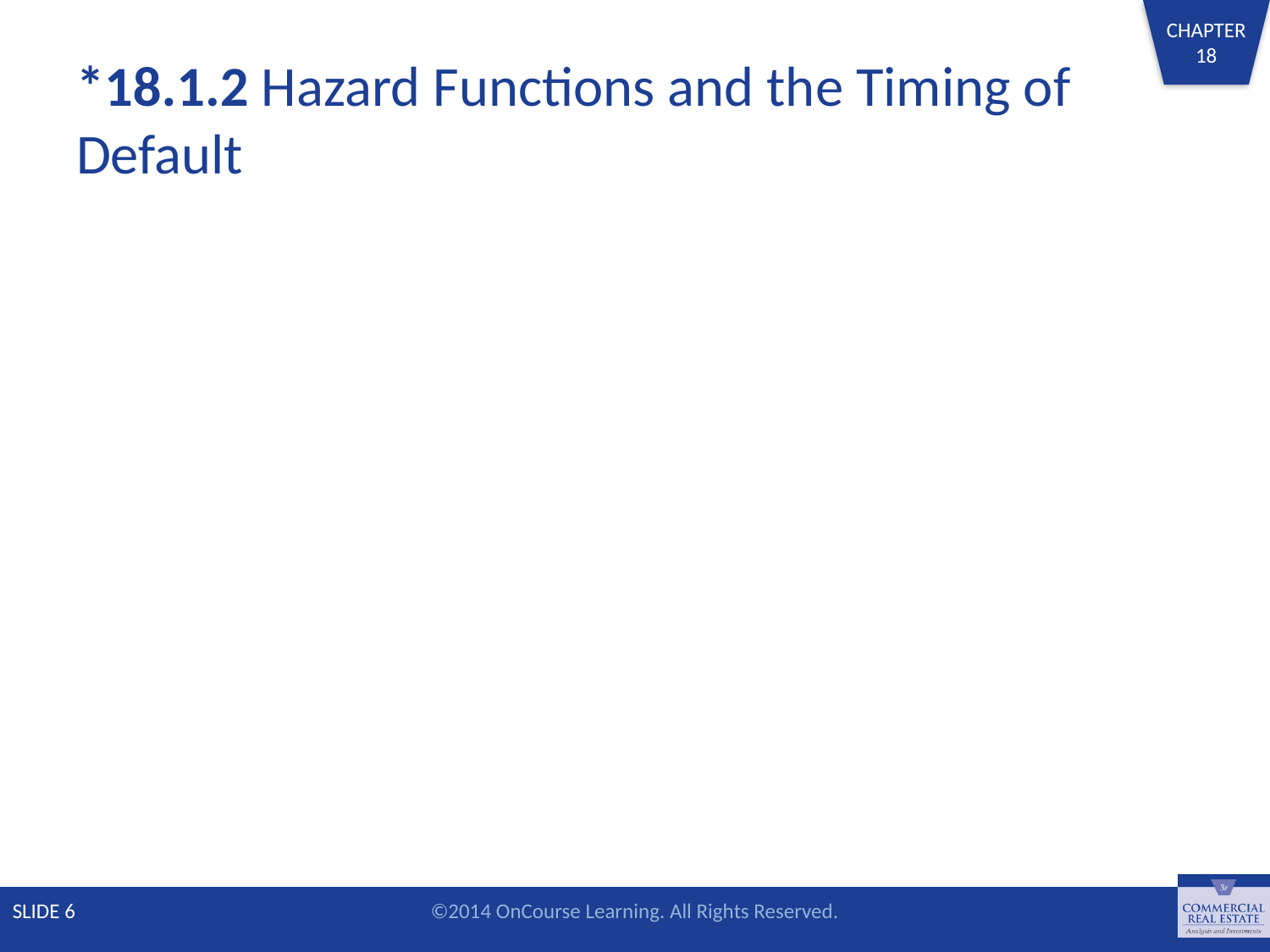

# *18.1.2 Hazard Functions and the Timing of Default

SLIDE 6